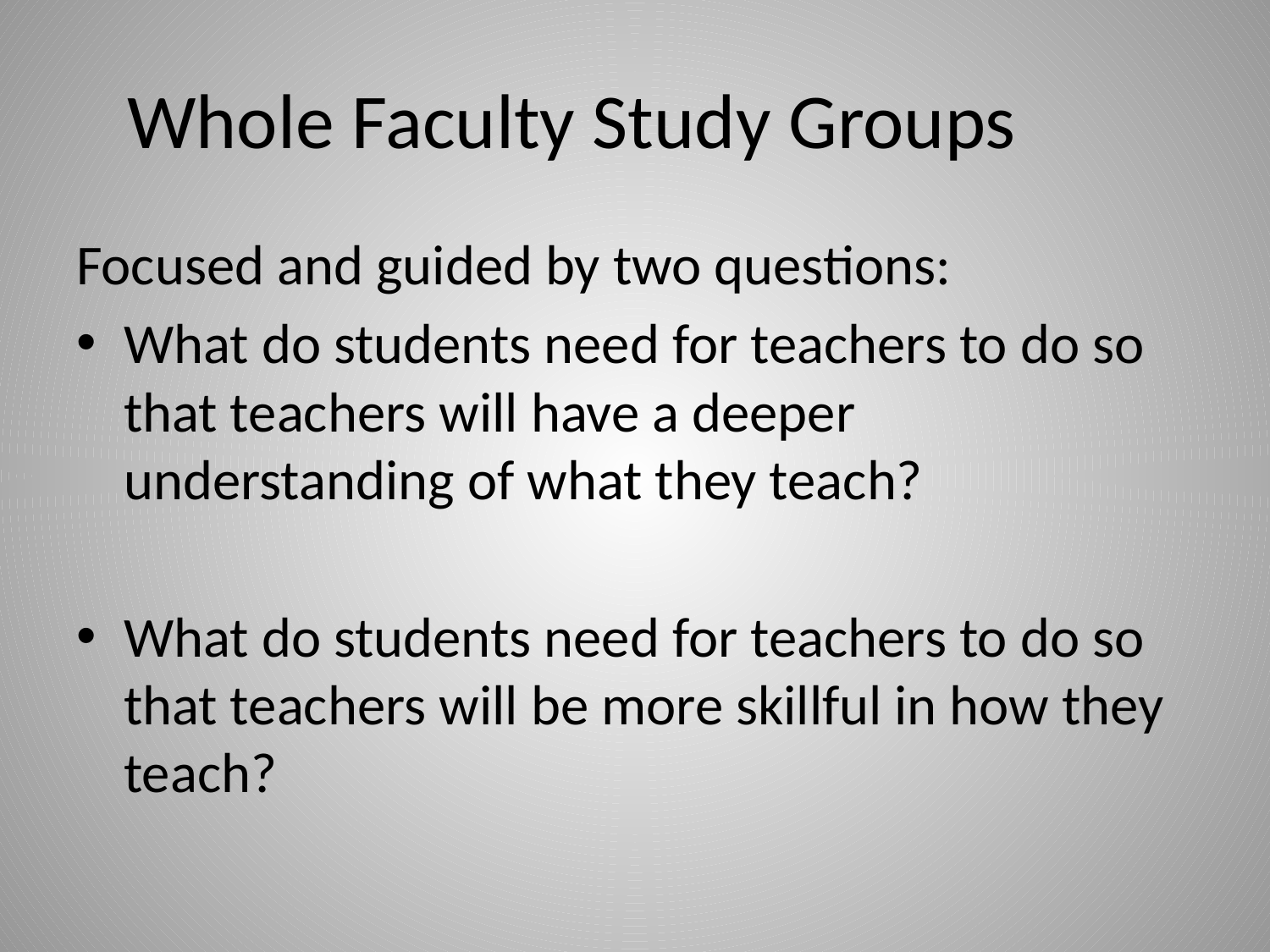

# Whole Faculty Study Groups
Focused and guided by two questions:
What do students need for teachers to do so that teachers will have a deeper understanding of what they teach?

What do students need for teachers to do so that teachers will be more skillful in how they teach?